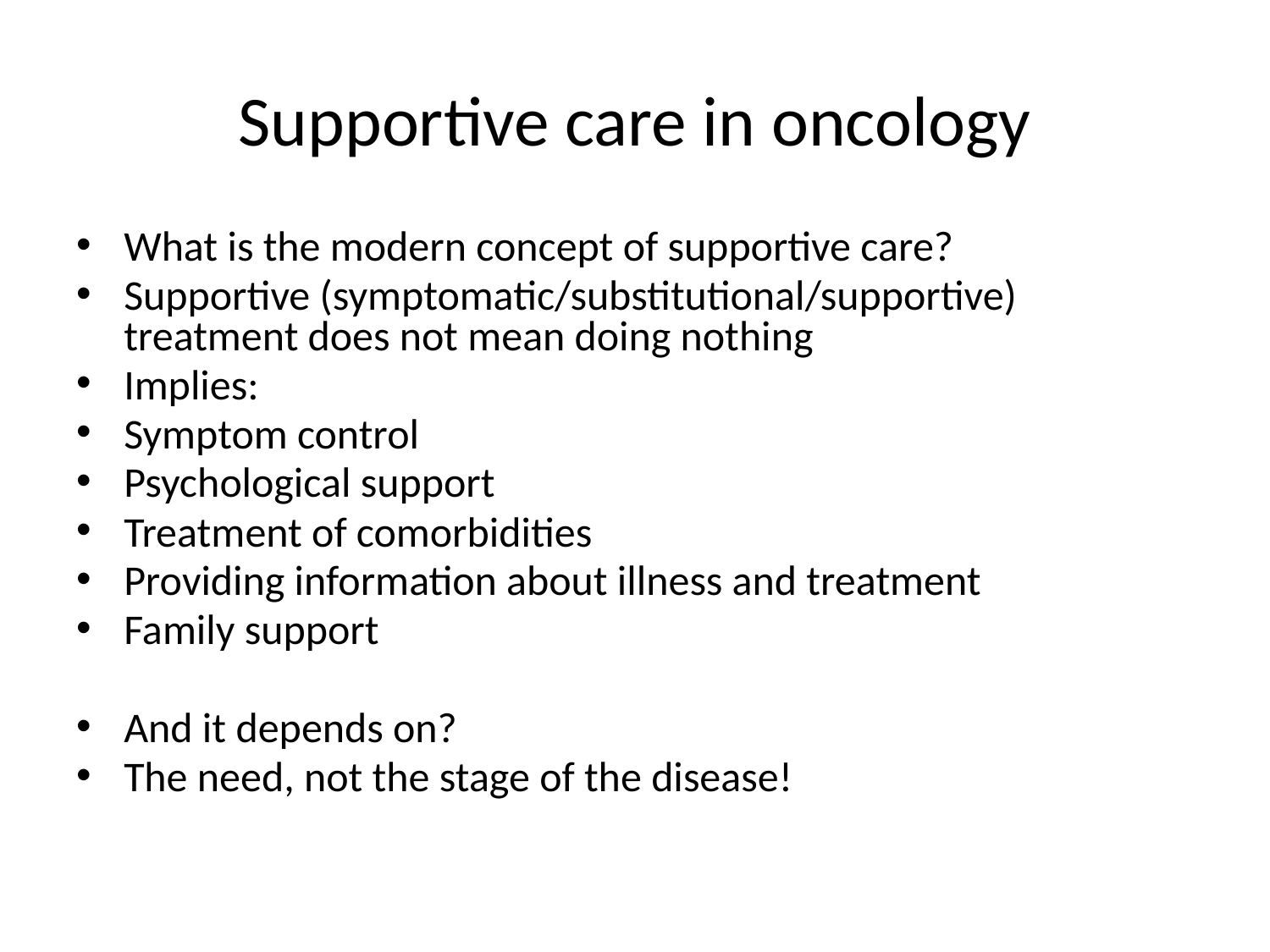

# Supportive care in oncology
What is the modern concept of supportive care?
Supportive (symptomatic/substitutional/supportive) treatment does not mean doing nothing
Implies:
Symptom control
Psychological support
Treatment of comorbidities
Providing information about illness and treatment
Family support

And it depends on?
The need, not the stage of the disease!